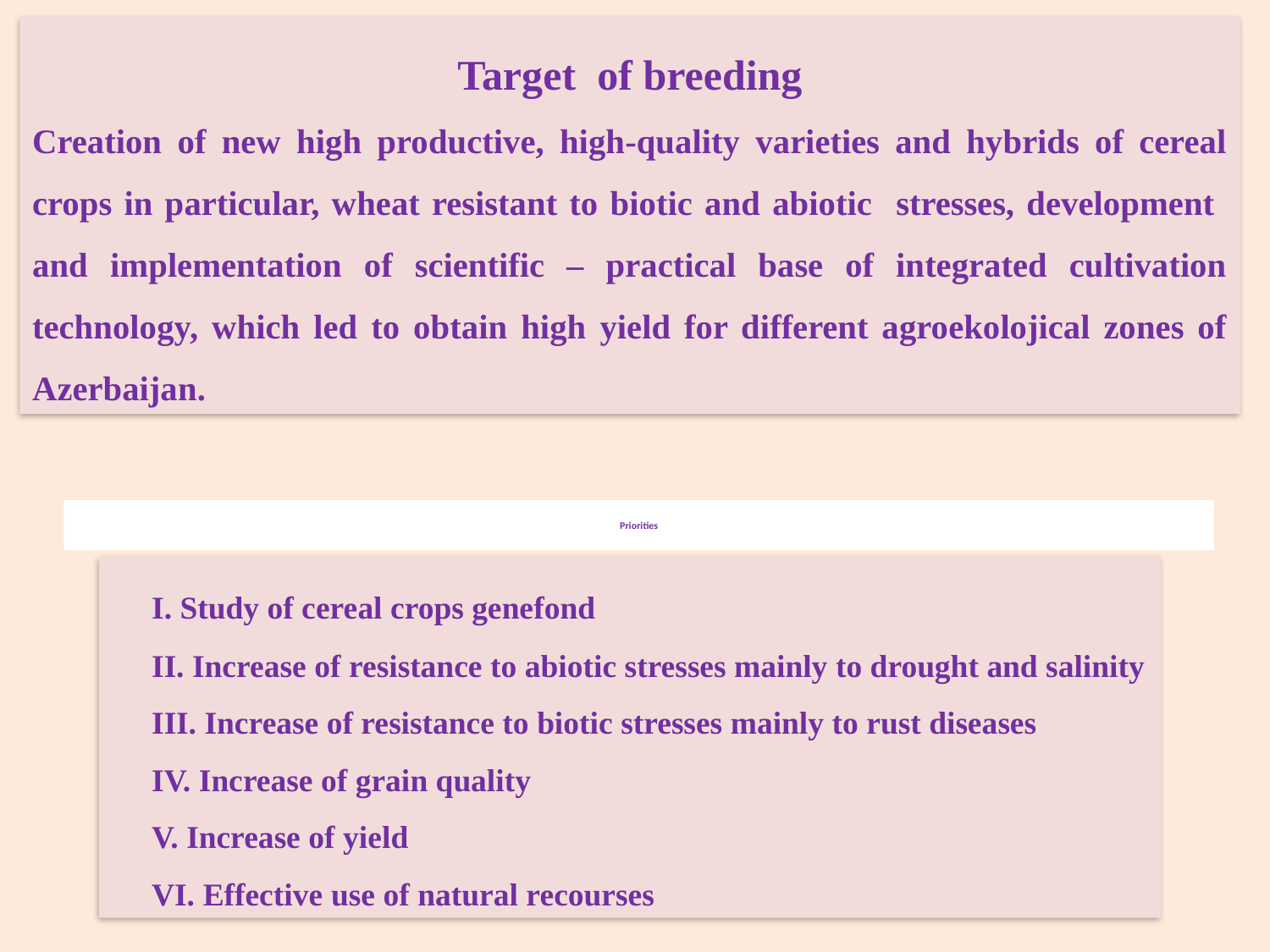

Target  of breeding
Creation of new high productive, high-quality varieties and hybrids of cereal crops in particular, wheat resistant to biotic and abiotic  stresses, development  and implementation of scientific – practical base of integrated cultivation technology, which led to obtain high yield for different agroekolojical zones of Azerbaijan.
Priorities
     I. Study of cereal crops genefond
     II. Increase of resistance to abiotic stresses mainly to drought and salinity
     III. Increase of resistance to biotic stresses mainly to rust diseases
     IV. Increase of grain quality
     V. Increase of yield
     VI. Effective use of natural recourses